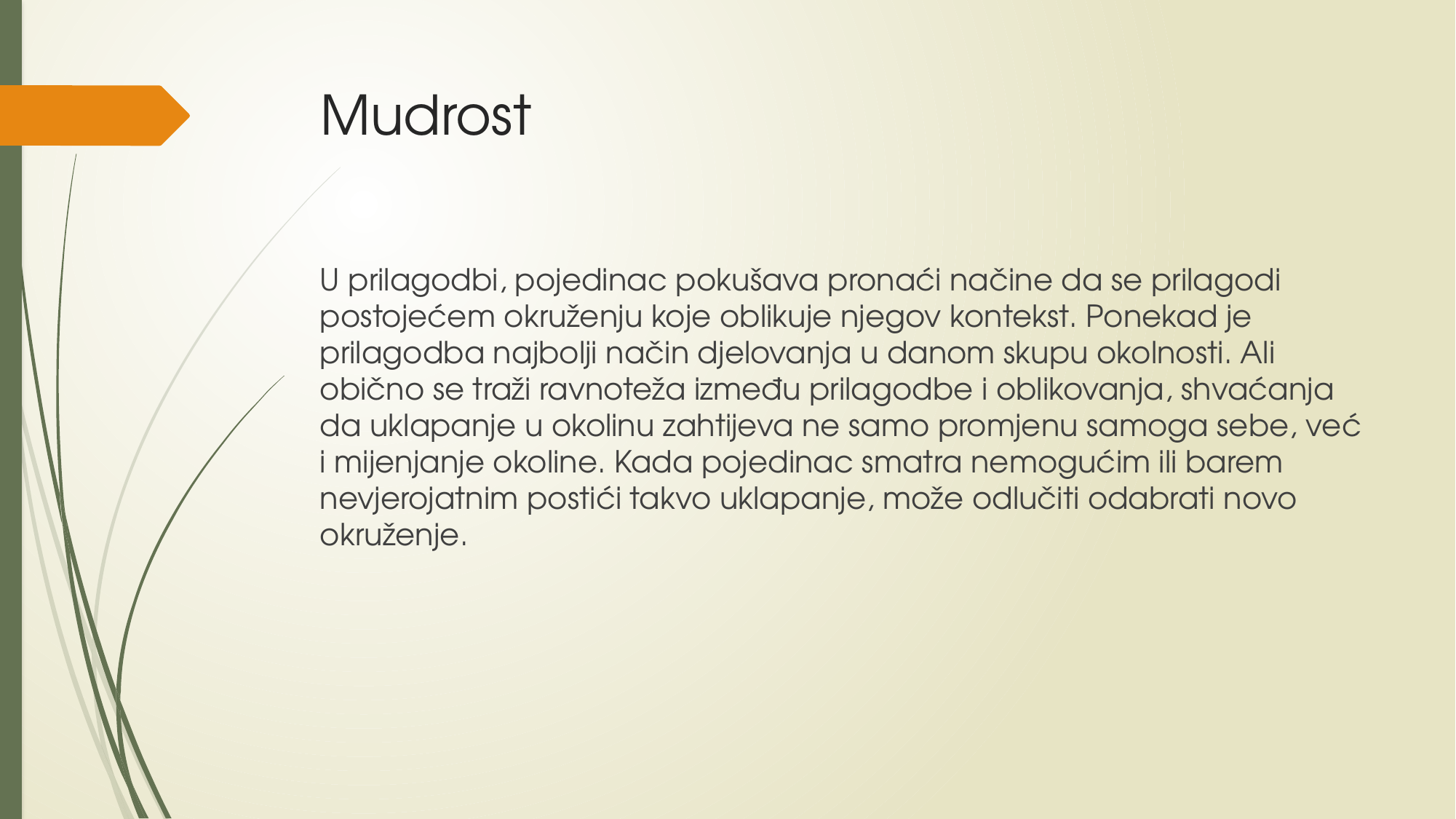

# Mudrost
U prilagodbi, pojedinac pokušava pronaći načine da se prilagodi postojećem okruženju koje oblikuje njegov kontekst. Ponekad je prilagodba najbolji način djelovanja u danom skupu okolnosti. Ali obično se traži ravnoteža između prilagodbe i oblikovanja, shvaćanja da uklapanje u okolinu zahtijeva ne samo promjenu samoga sebe, već i mijenjanje okoline. Kada pojedinac smatra nemogućim ili barem nevjerojatnim postići takvo uklapanje, može odlučiti odabrati novo okruženje.